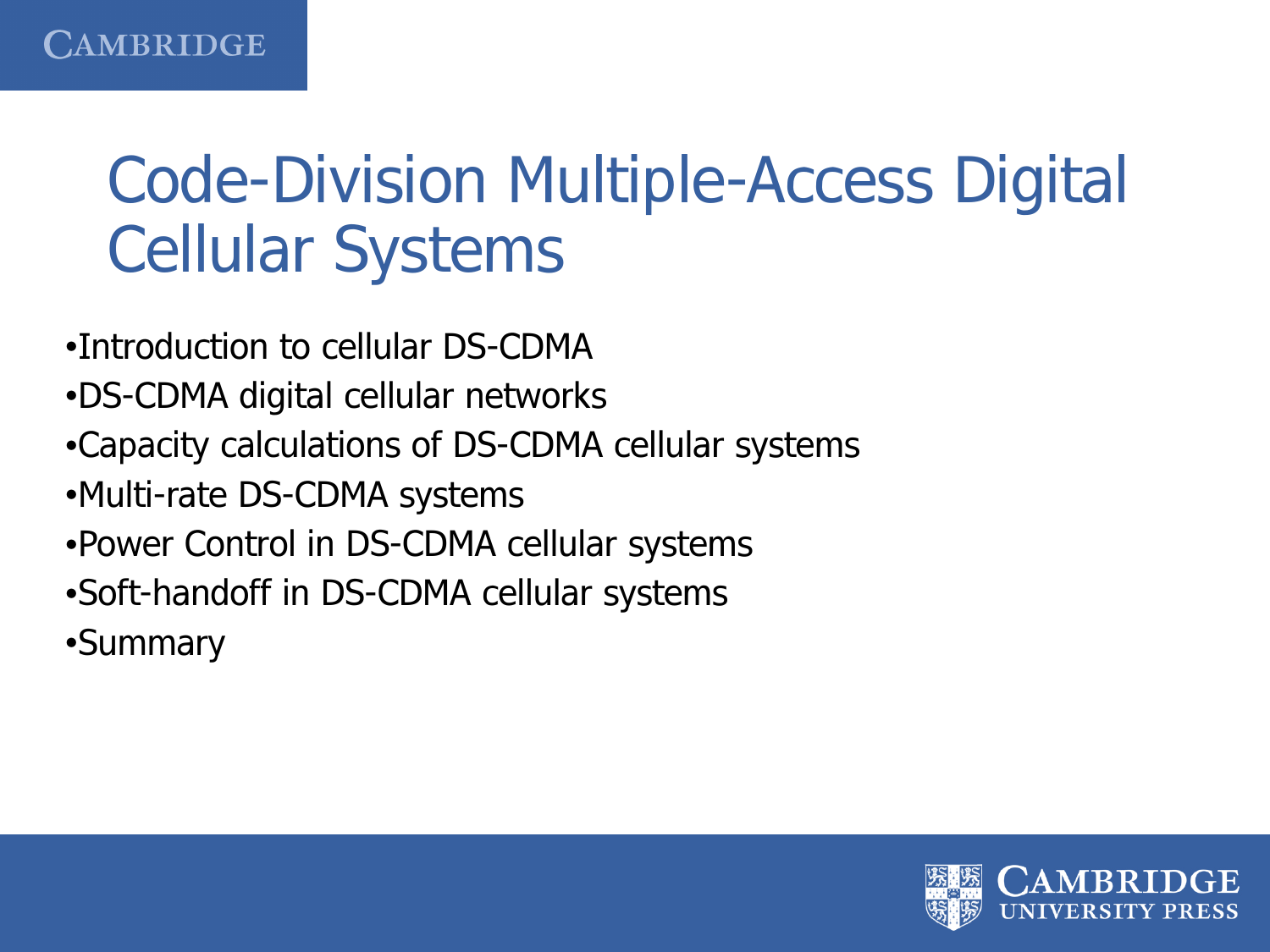

Code-Division Multiple-Access Digital Cellular Systems
Introduction to cellular DS-CDMA
DS-CDMA digital cellular networks
Capacity calculations of DS-CDMA cellular systems
Multi-rate DS-CDMA systems
Power Control in DS-CDMA cellular systems
Soft-handoff in DS-CDMA cellular systems
Summary